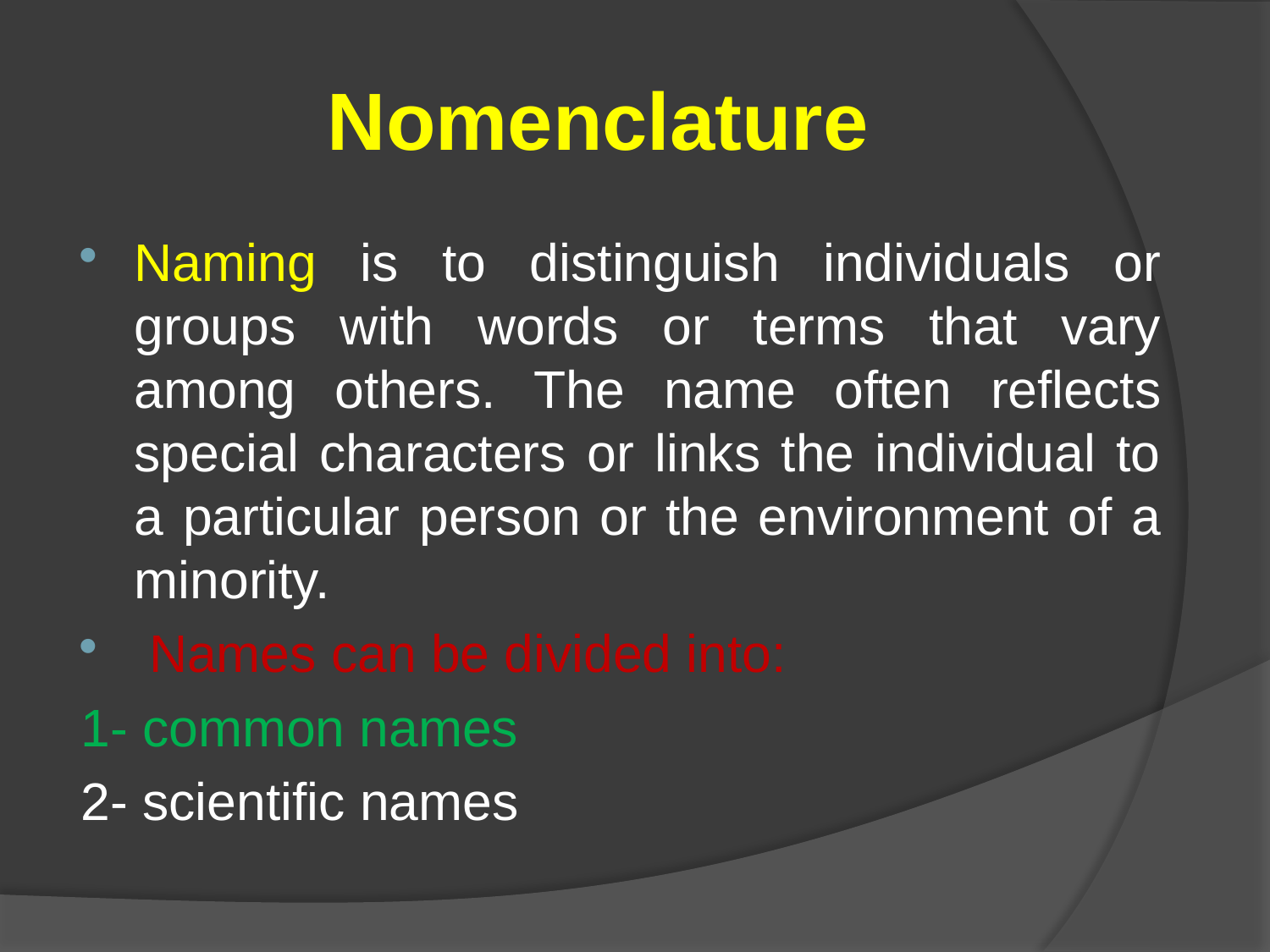

# Nomenclature
Naming is to distinguish individuals or groups with words or terms that vary among others. The name often reflects special characters or links the individual to a particular person or the environment of a minority.
 Names can be divided into:
1- common names
2- scientific names